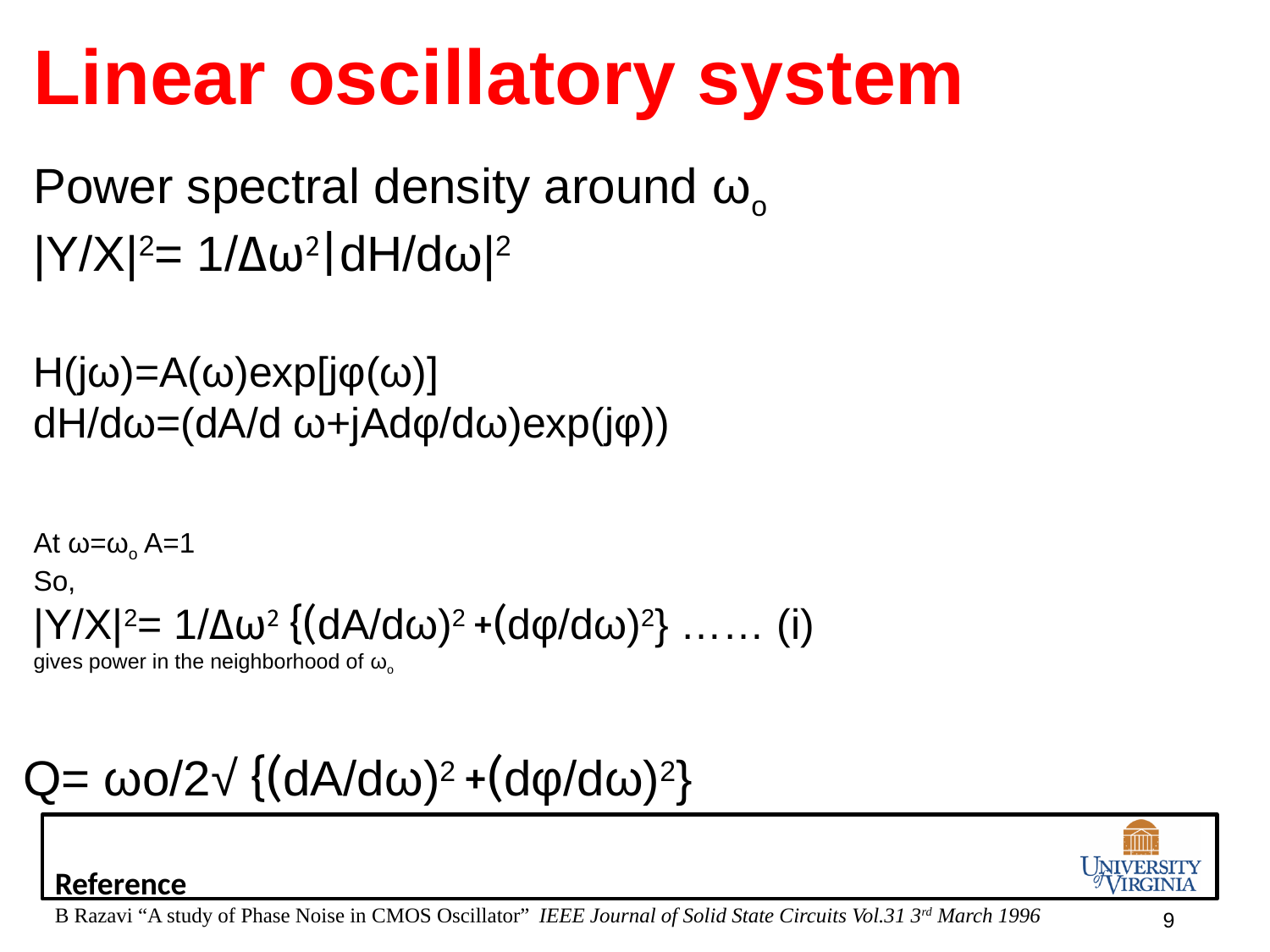

Linear oscillatory system
Power spectral density around ωo
|Y/X|2= 1/Δω2|dH/dω|2

H(jω)=A(ω)exp[jφ(ω)]
dH/dω=(dA/d ω+jAdφ/dω)exp(jφ))

At ω=ωo A=1
So,
|Y/X|2= 1/Δω2 {(dA/dω)2 +(dφ/dω)2} …… (i)
gives power in the neighborhood of ωo

Q= ωo/2√ {(dA/dω)2 +(dφ/dω)2}

Reference
B Razavi “A study of Phase Noise in CMOS Oscillator”  IEEE Journal of Solid State Circuits Vol.31 3rd March 1996